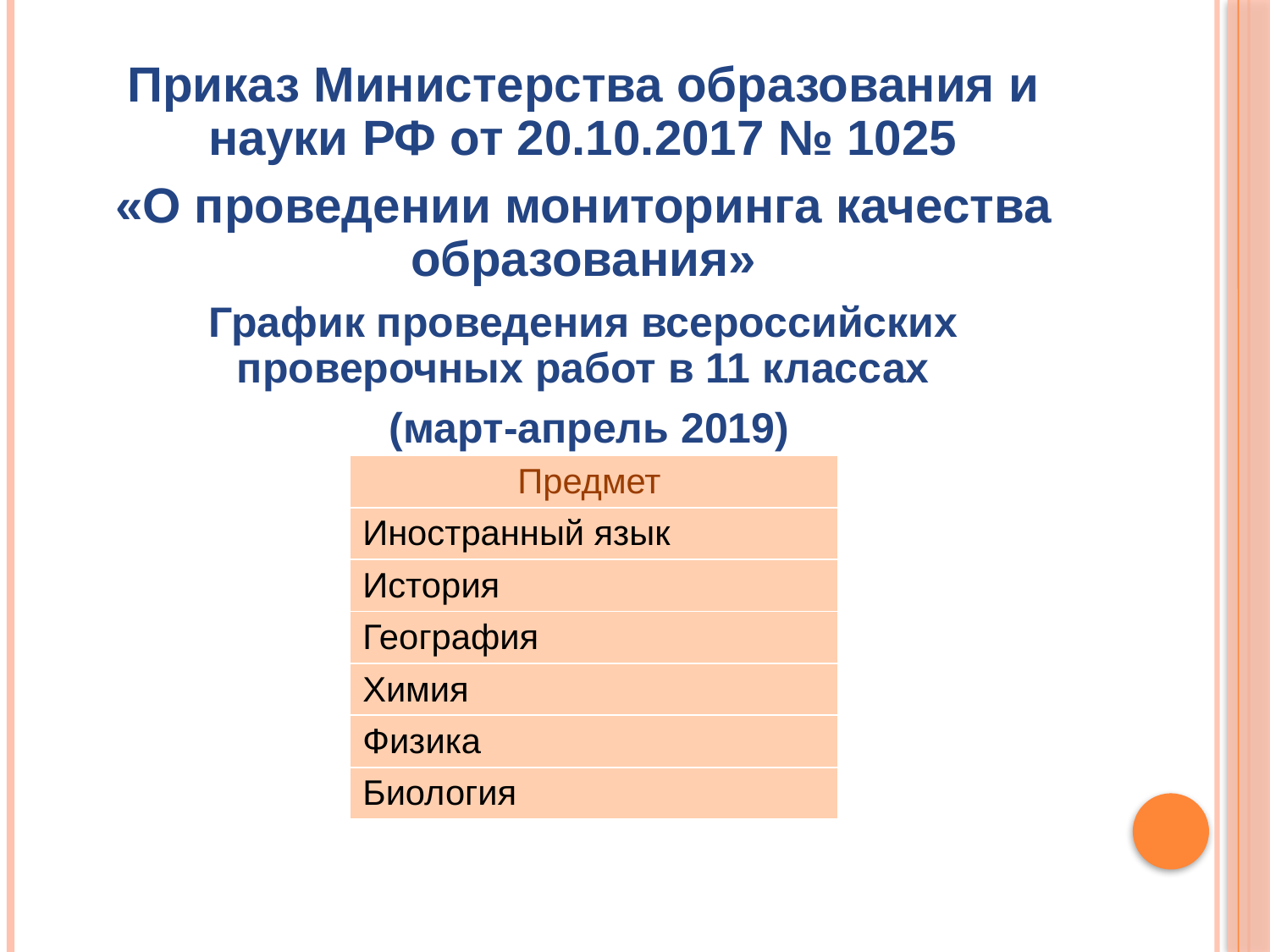

ВПР-11 в 2017 году
Приказ Министерства образования и науки РФ от 20.10.2017 № 1025
«О проведении мониторинга качества образования»
График проведения всероссийских проверочных работ в 11 классах
 (март-апрель 2019)

| Предмет |
| --- |
| Иностранный язык |
| История |
| География |
| Химия |
| Физика |
| Биология |